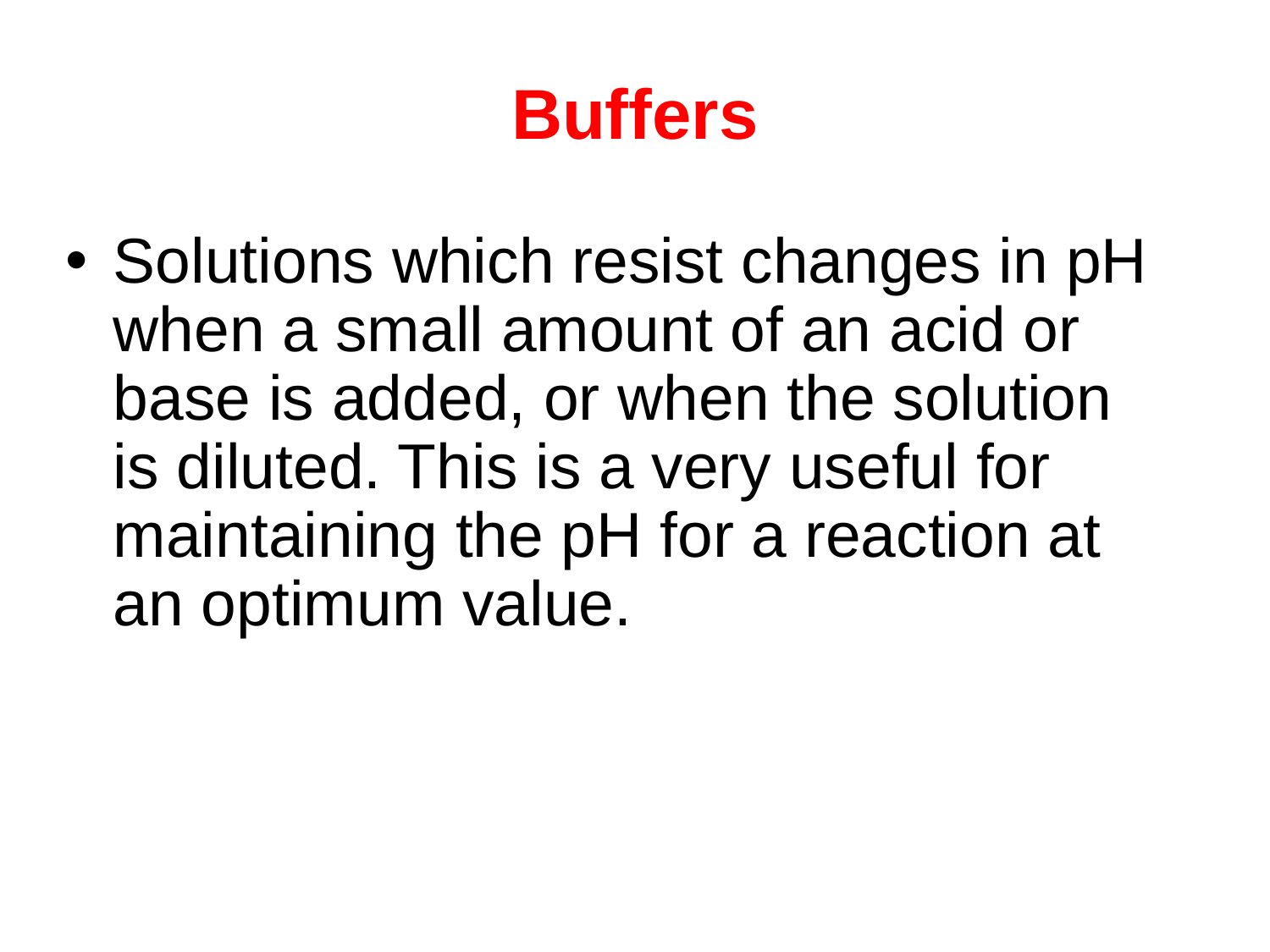

# Buffers
Solutions which resist changes in pH when a small amount of an acid or base is added, or when the solution is diluted. This is a very useful for maintaining the pH for a reaction at an optimum value.